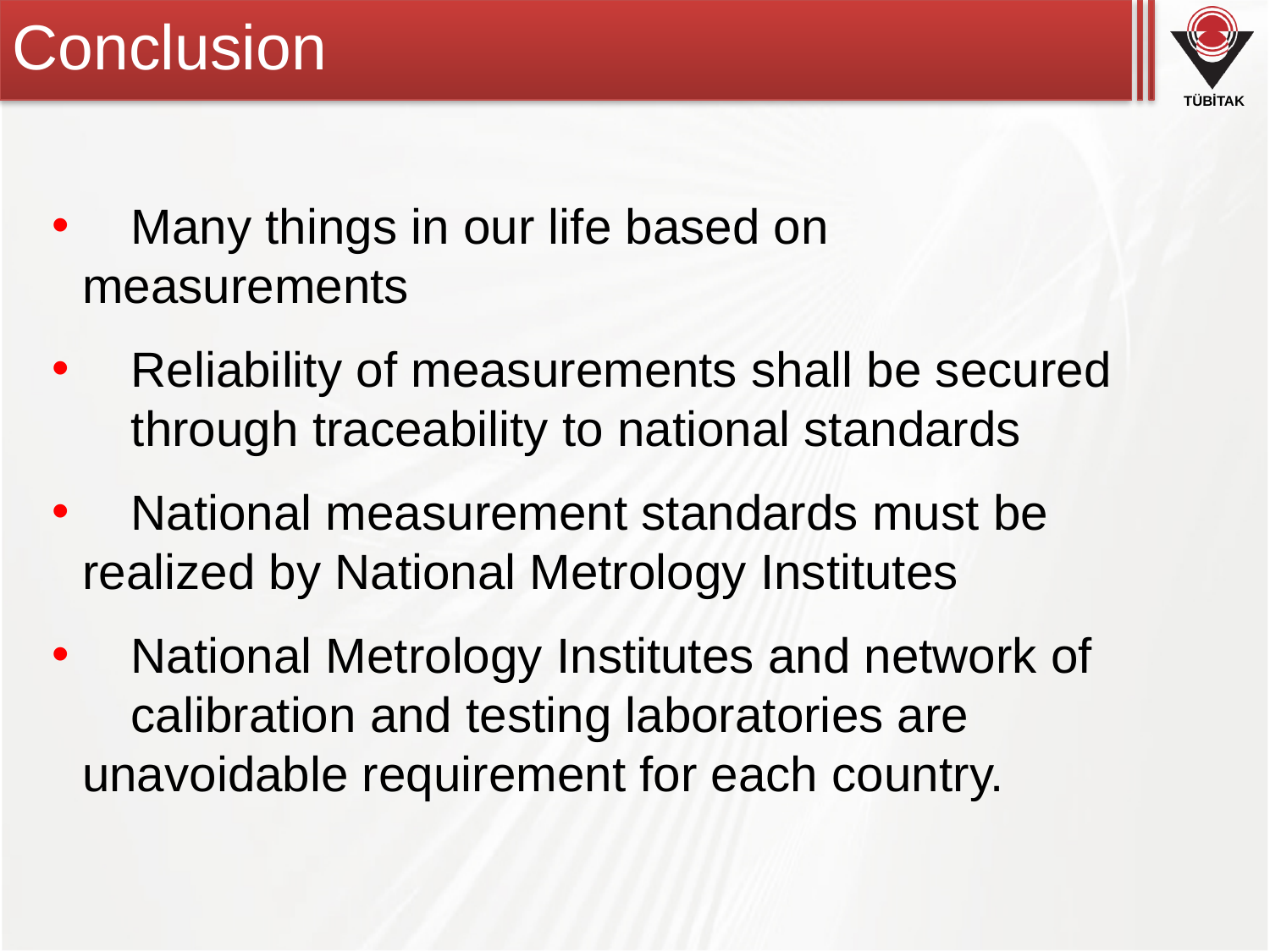

Conclusion

 	Many things in our life based on measurements
 	Reliability of measurements shall be secured 	through traceability to national standards
 	National measurement standards must be 	realized by National Metrology Institutes
 	National Metrology Institutes and network of 	calibration and testing laboratories are 	unavoidable requirement for each country.